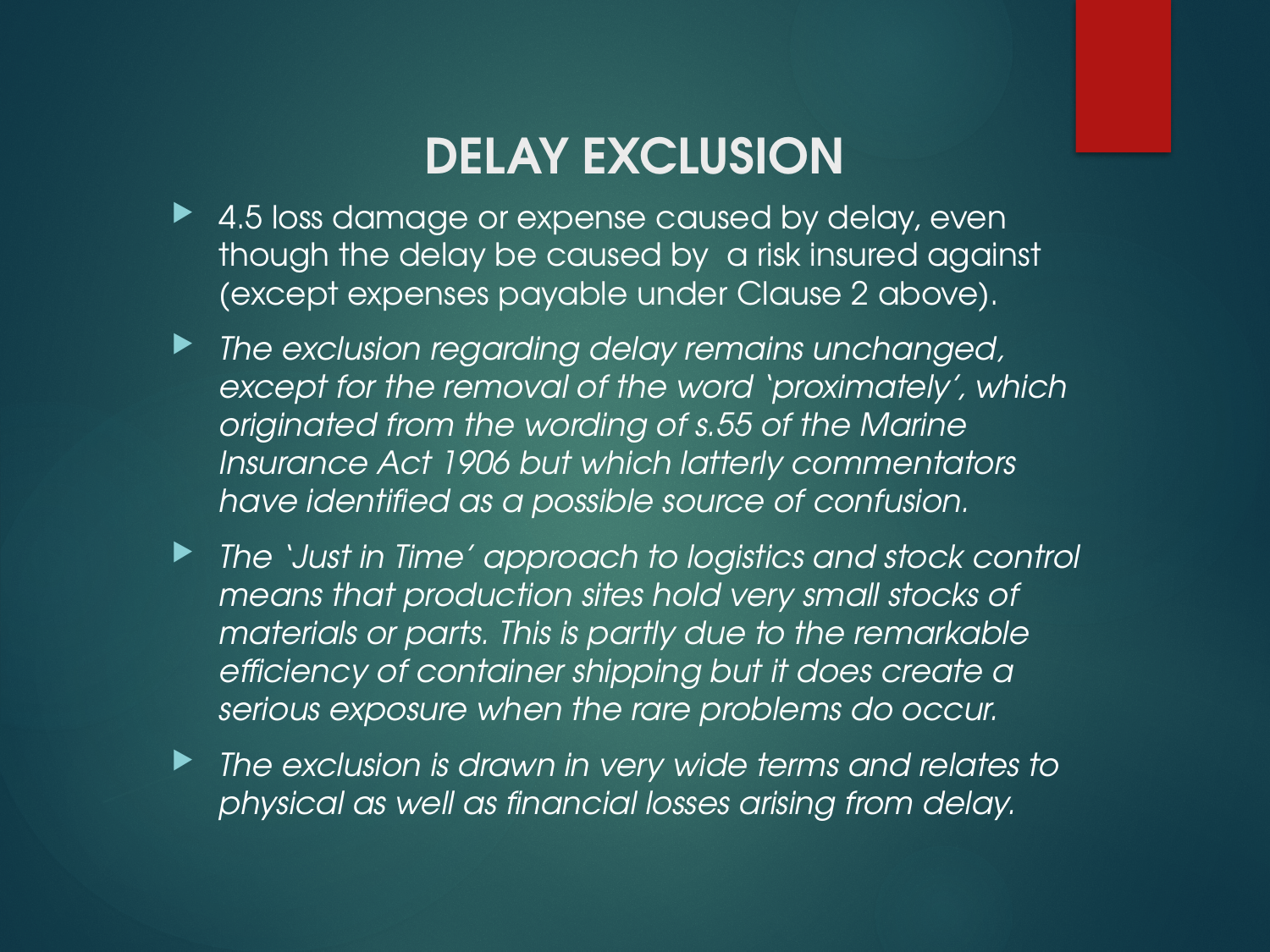

# DELAY EXCLUSION
4.5 loss damage or expense caused by delay, even though the delay be caused by  a risk insured against (except expenses payable under Clause 2 above).
The exclusion regarding delay remains unchanged, except for the removal of the word ‘proximately’, which originated from the wording of s.55 of the Marine Insurance Act 1906 but which latterly commentators have identified as a possible source of confusion.
The ‘Just in Time’ approach to logistics and stock control means that production sites hold very small stocks of materials or parts. This is partly due to the remarkable efficiency of container shipping but it does create a serious exposure when the rare problems do occur.
The exclusion is drawn in very wide terms and relates to physical as well as financial losses arising from delay.